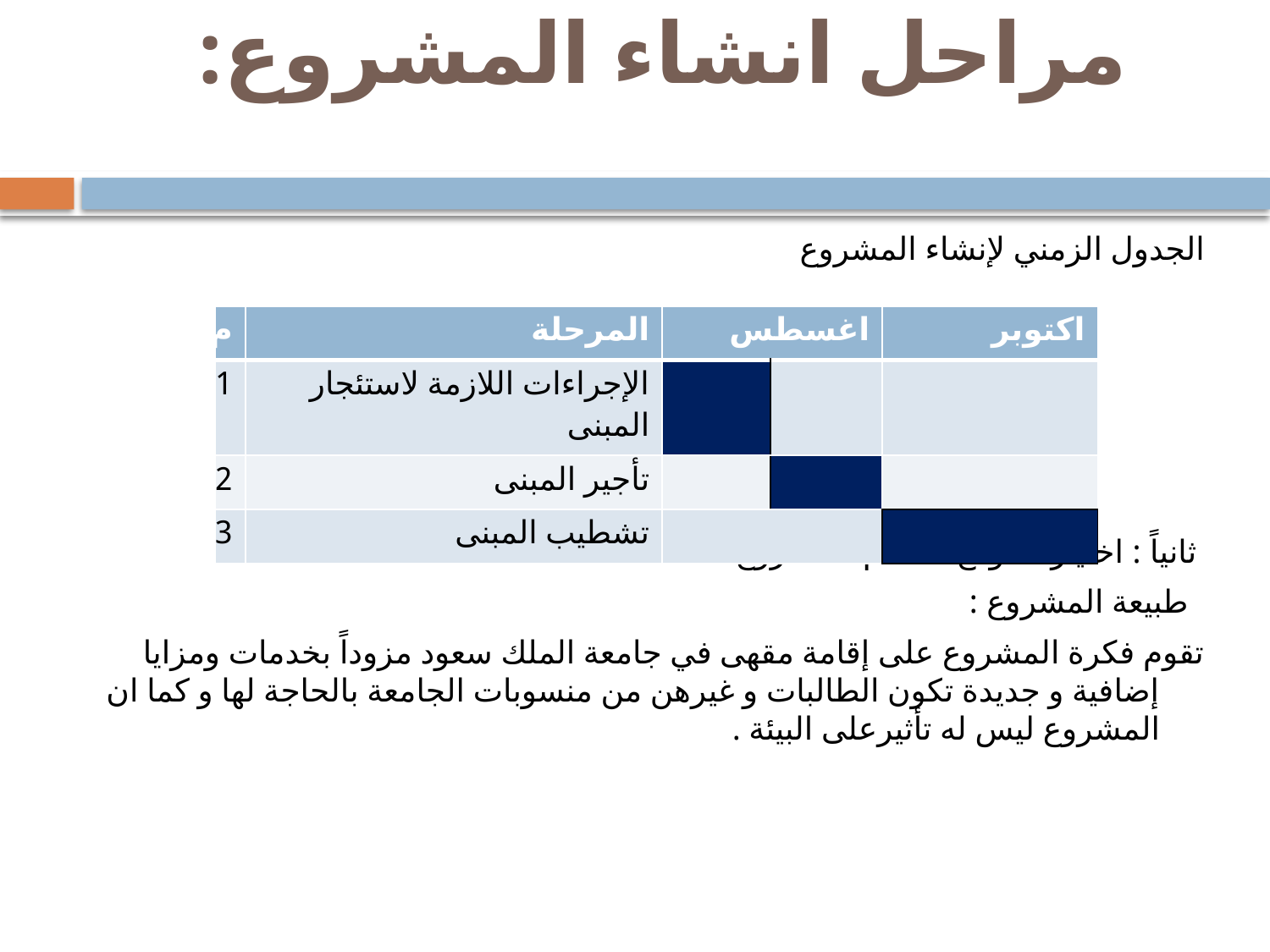

# مراحل انشاء المشروع:
الجدول الزمني لإنشاء المشروع

 ثانياً : اختيار الموقع الملائم للمشروع :
  طبيعة المشروع :
تقوم فكرة المشروع على إقامة مقهى في جامعة الملك سعود مزوداً بخدمات ومزايا إضافية و جديدة تكون الطالبات و غيرهن من منسوبات الجامعة بالحاجة لها و كما ان المشروع ليس له تأثيرعلى البيئة .
| م | المرحلة | اغسطس |  | اكتوبر |
| --- | --- | --- | --- | --- |
| 1 | الإجراءات اللازمة لاستئجار المبنى |  |  |  |
| 2 | تأجير المبنى |  |  |  |
| 3 | تشطيب المبنى |  |  |  |